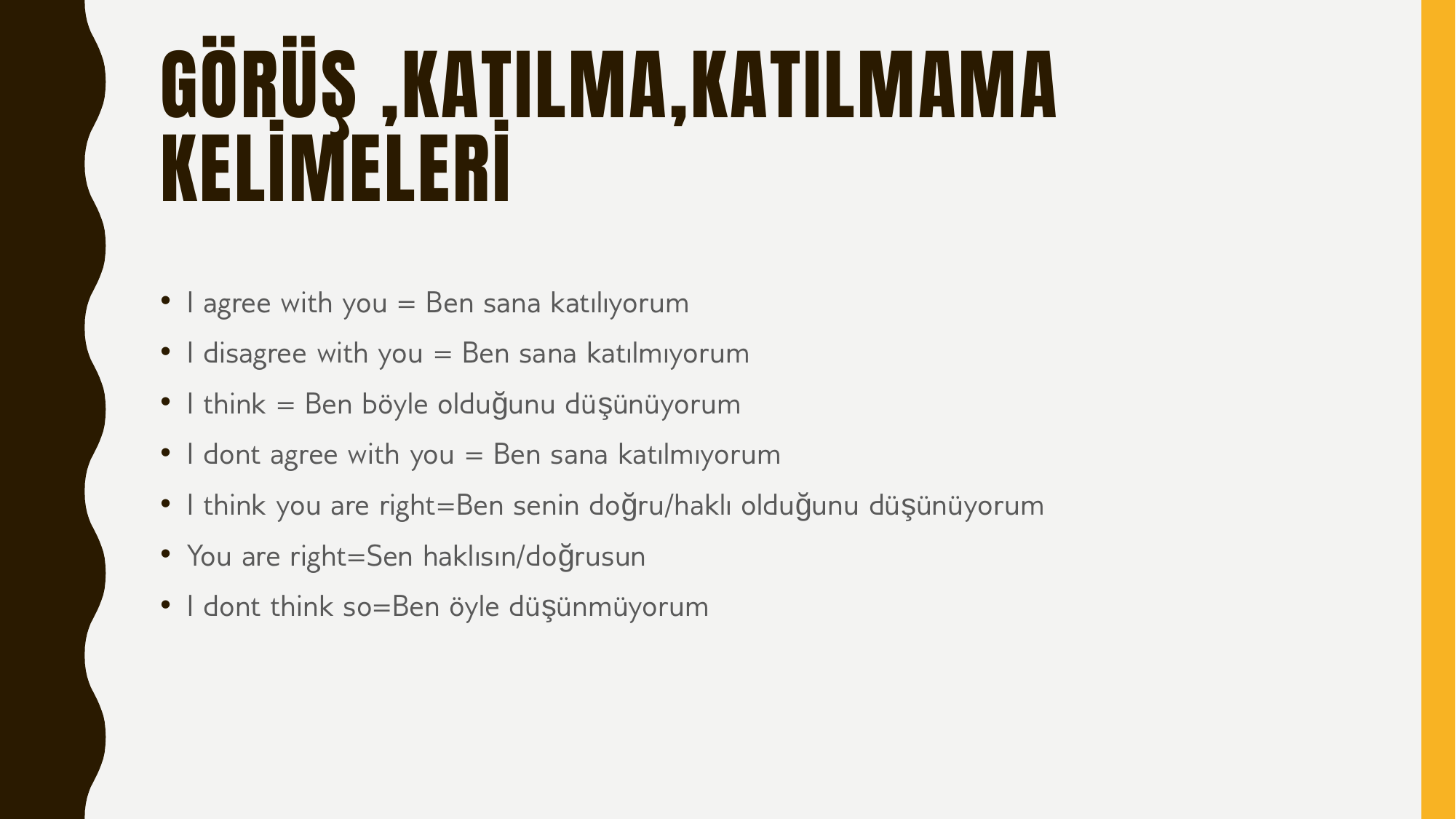

# GÖRÜŞ ,KATILMA,KATILMAMA KELİMELERİ
I agree with you = Ben sana katılıyorum
I disagree with you = Ben sana katılmıyorum
I think = Ben böyle olduğunu düşünüyorum
I dont agree with you = Ben sana katılmıyorum
I think you are right=Ben senin doğru/haklı olduğunu düşünüyorum
You are right=Sen haklısın/doğrusun
I dont think so=Ben öyle düşünmüyorum